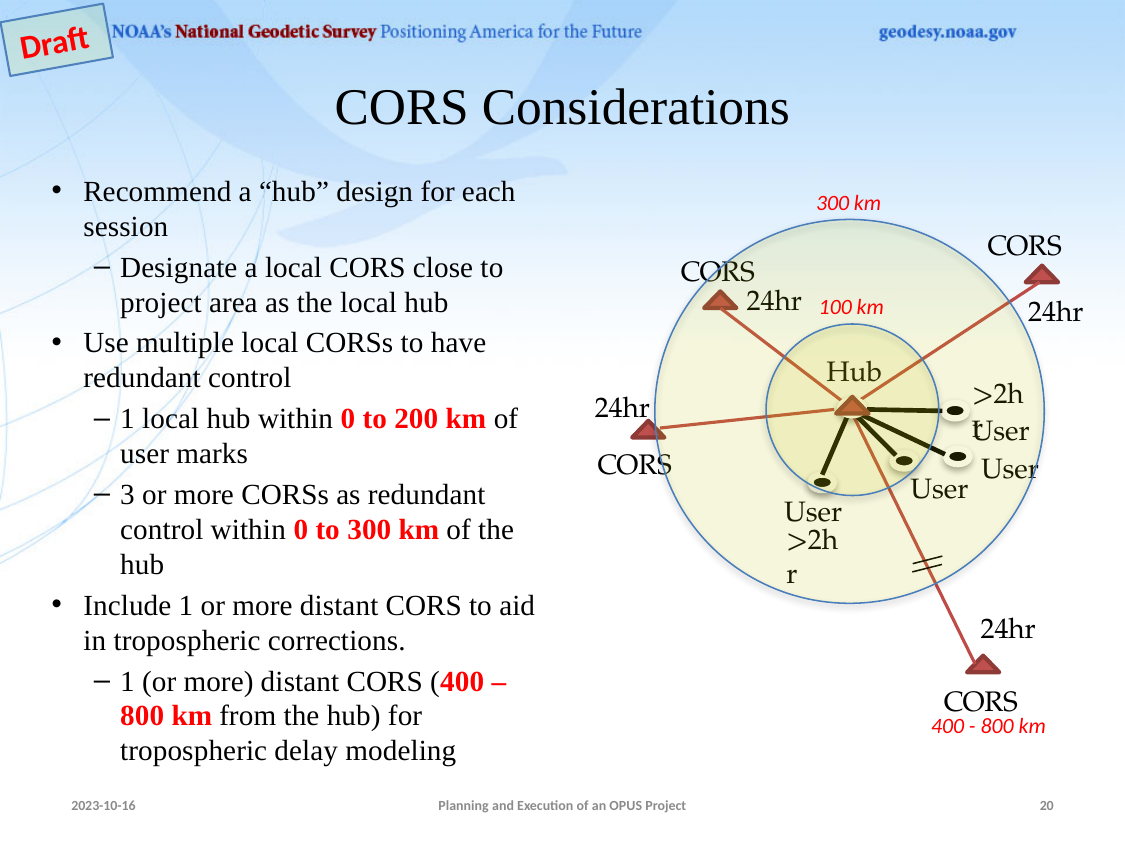

Draft
# CORS Considerations
Recommend a “hub” design for each session
Designate a local CORS close to project area as the local hub
Use multiple local CORSs to have redundant control
1 local hub within 0 to 200 km of user marks
3 or more CORSs as redundant control within 0 to 300 km of the hub
Include 1 or more distant CORS to aid in tropospheric corrections.
1 (or more) distant CORS (400 – 800 km from the hub) for tropospheric delay modeling
300 km

100 km

400 - 800 km
CORS
CORS

24hr

Hub
>2hr
24hr

>2hr
24hr

CORS
24hr

User
CORS
User
User
User
2023-10-16
Planning and Execution of an OPUS Project
20